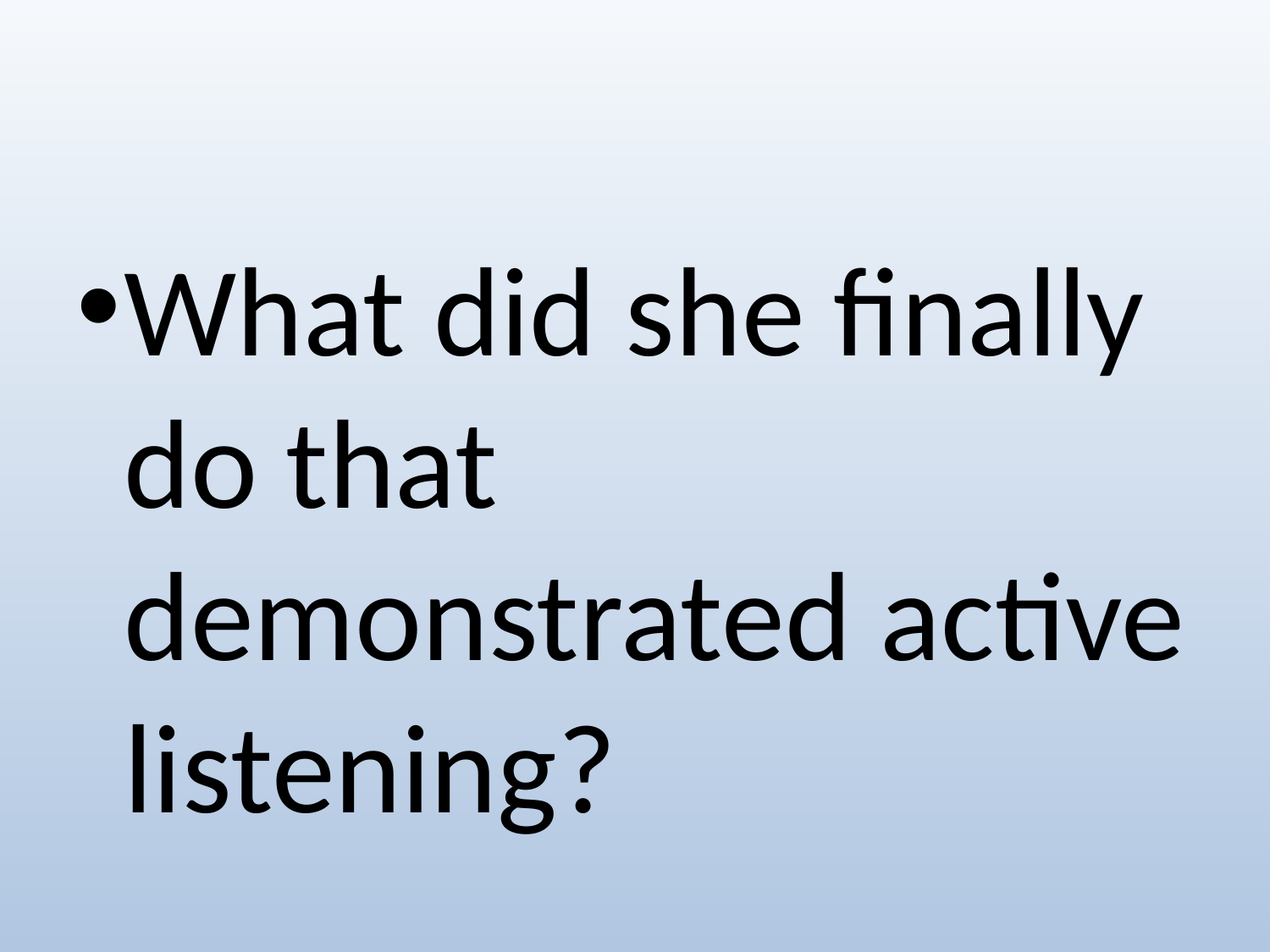

What did she finally do that demonstrated active listening?